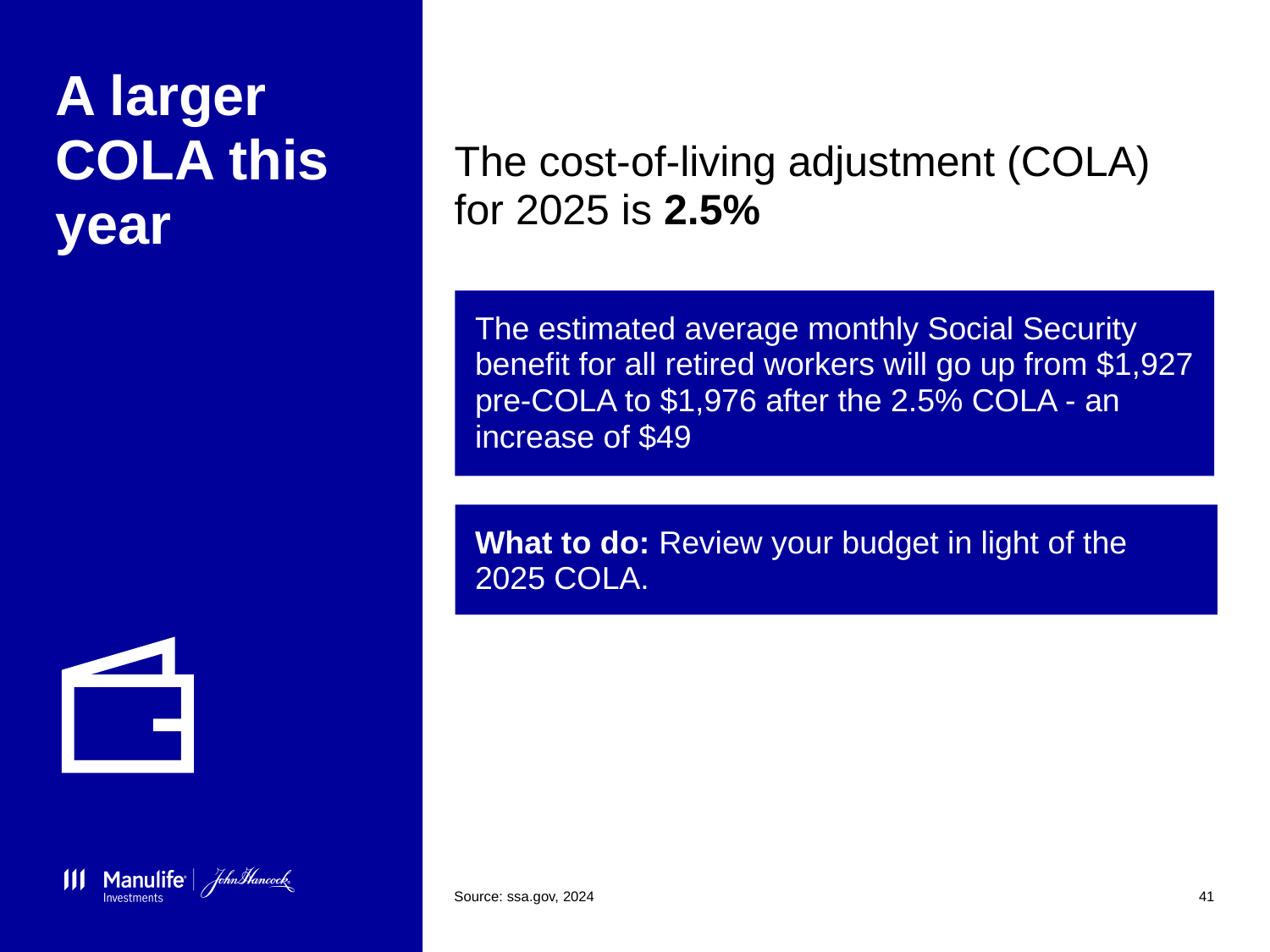

# A larger COLA this year
The cost-of-living adjustment (COLA) for 2025 is 2.5%

The estimated average monthly Social Security benefit for all retired workers will go up from $1,927 pre-COLA to $1,976 after the 2.5% COLA - an increase of $49
What to do: Review your budget in light of the 2025 COLA.

Source: ssa.gov, 2024
41